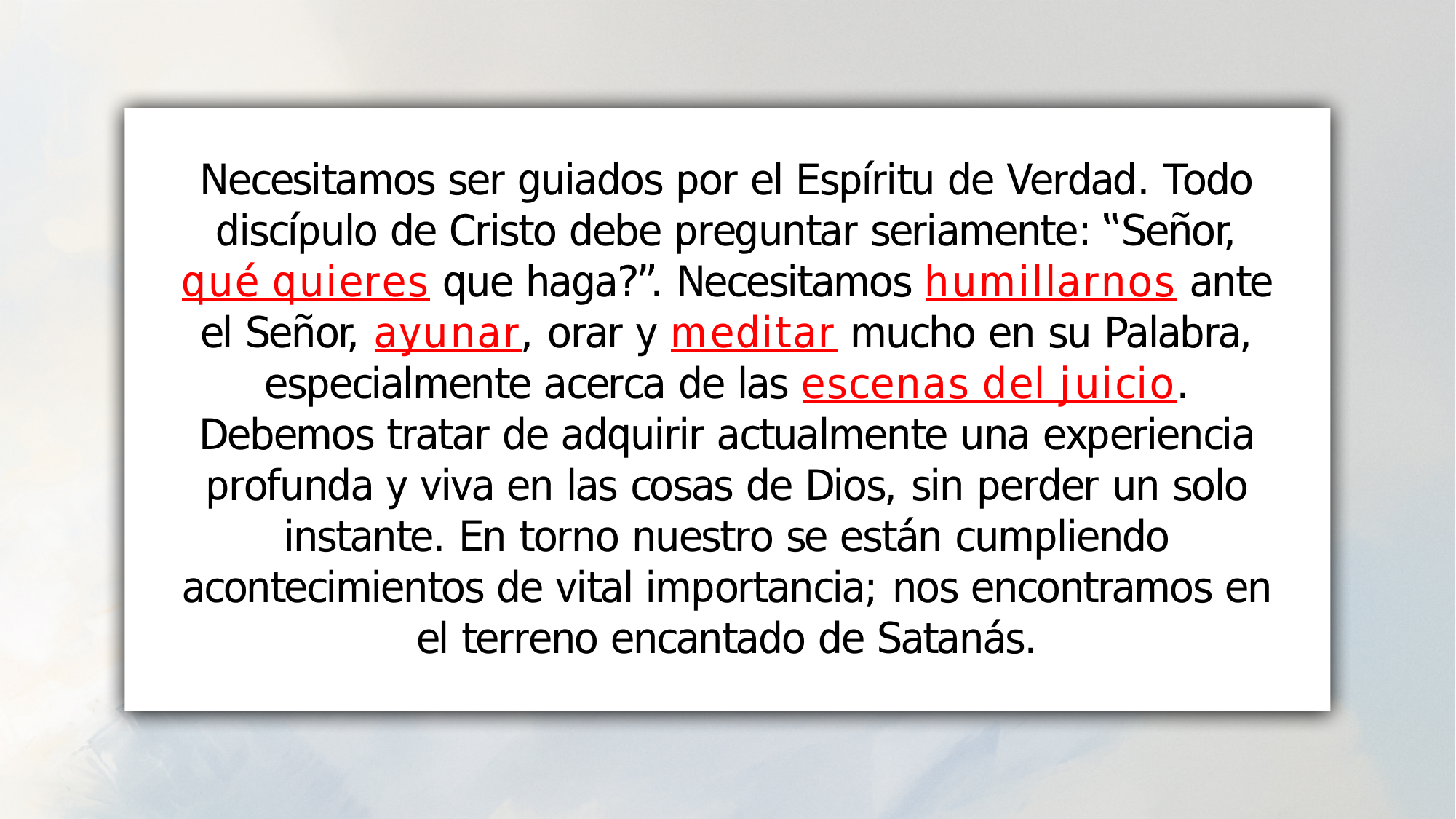

Necesitamos ser guiados por el Espíritu de Verdad. Todo discípulo de Cristo debe preguntar seriamente: “Señor, qué quieres que haga?”. Necesitamos humillarnos ante el Señor, ayunar, orar y meditar mucho en su Palabra, especialmente acerca de las escenas del juicio. Debemos tratar de adquirir actualmente una experiencia profunda y viva en las cosas de Dios, sin perder un solo instante. En torno nuestro se están cumpliendo acontecimientos de vital importancia; nos encontramos en el terreno encantado de Satanás.